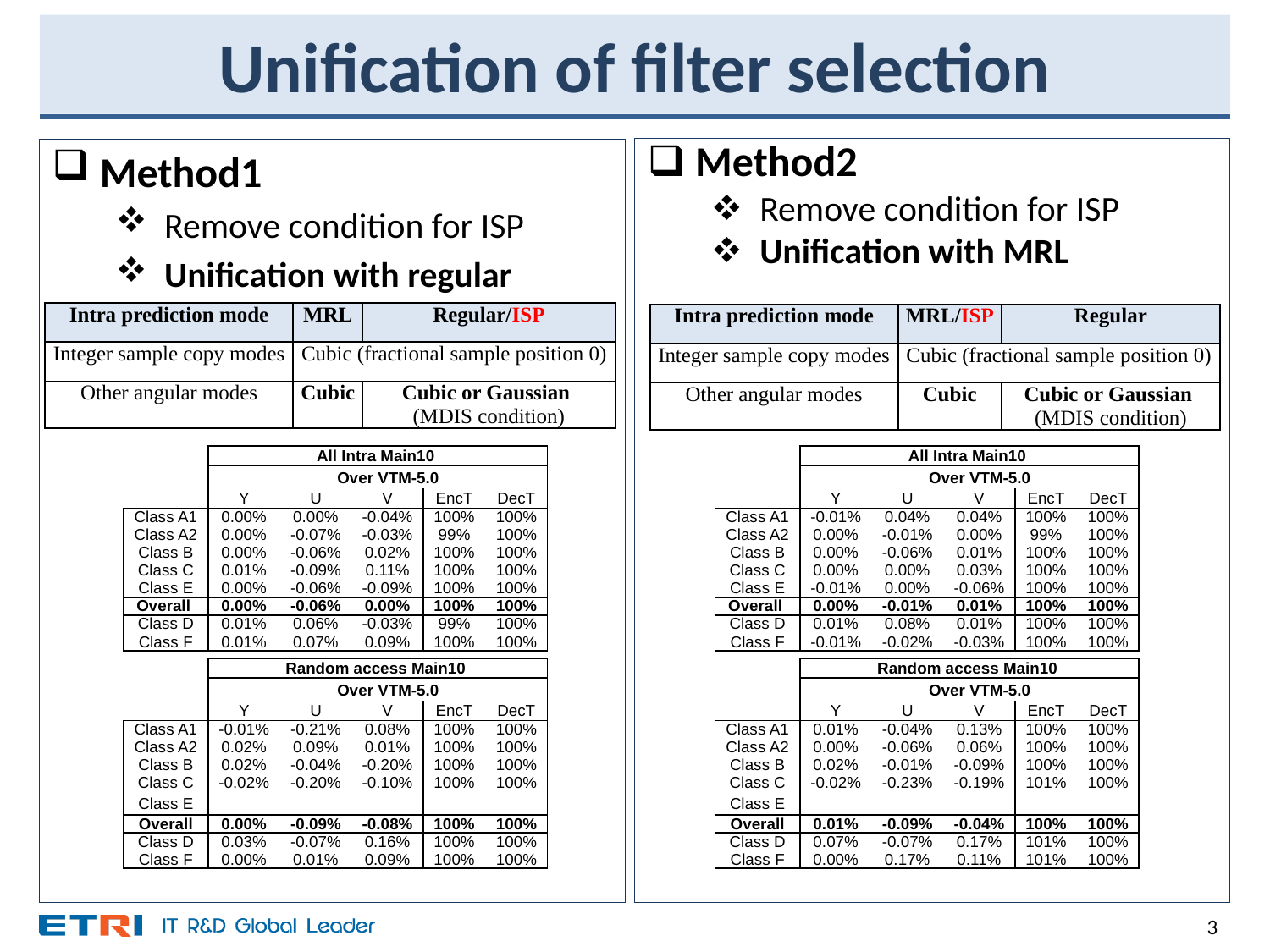

# Unification of filter selection
Method1
Remove condition for ISP
Unification with regular

Method2
Remove condition for ISP
Unification with MRL
| Intra prediction mode | MRL | Regular/ISP |
| --- | --- | --- |
| Integer sample copy modes | Cubic (fractional sample position 0) |  |
| Other angular modes | Cubic | Cubic or Gaussian (MDIS condition) |
| Intra prediction mode | MRL/ISP | Regular |
| --- | --- | --- |
| Integer sample copy modes | Cubic (fractional sample position 0) |  |
| Other angular modes | Cubic | Cubic or Gaussian (MDIS condition) |
|  | All Intra Main10 |  |  |  |  |
| --- | --- | --- | --- | --- | --- |
|  | Over VTM-5.0 |  |  |  |  |
|  | Y | U | V | EncT | DecT |
| Class A1 | 0.00% | 0.00% | -0.04% | 100% | 100% |
| Class A2 | 0.00% | -0.07% | -0.03% | 99% | 100% |
| Class B | 0.00% | -0.06% | 0.02% | 100% | 100% |
| Class C | 0.01% | -0.09% | 0.11% | 100% | 100% |
| Class E | 0.00% | -0.06% | -0.09% | 100% | 100% |
| Overall | 0.00% | -0.06% | 0.00% | 100% | 100% |
| Class D | 0.01% | 0.06% | -0.03% | 99% | 100% |
| Class F | 0.01% | 0.07% | 0.09% | 100% | 100% |
|  |  |  |  |  |  |
|  | Random access Main10 |  |  |  |  |
|  | Over VTM-5.0 |  |  |  |  |
|  | Y | U | V | EncT | DecT |
| Class A1 | -0.01% | -0.21% | 0.08% | 100% | 100% |
| Class A2 | 0.02% | 0.09% | 0.01% | 100% | 100% |
| Class B | 0.02% | -0.04% | -0.20% | 100% | 100% |
| Class C | -0.02% | -0.20% | -0.10% | 100% | 100% |
| Class E |  |  |  |  |  |
| Overall | 0.00% | -0.09% | -0.08% | 100% | 100% |
| Class D | 0.03% | -0.07% | 0.16% | 100% | 100% |
| Class F | 0.00% | 0.01% | 0.09% | 100% | 100% |
|  | All Intra Main10 |  |  |  |  |
| --- | --- | --- | --- | --- | --- |
|  | Over VTM-5.0 |  |  |  |  |
|  | Y | U | V | EncT | DecT |
| Class A1 | -0.01% | 0.04% | 0.04% | 100% | 100% |
| Class A2 | 0.00% | -0.01% | 0.00% | 99% | 100% |
| Class B | 0.00% | -0.06% | 0.01% | 100% | 100% |
| Class C | 0.00% | 0.00% | 0.03% | 100% | 100% |
| Class E | -0.01% | 0.00% | -0.06% | 100% | 100% |
| Overall | 0.00% | -0.01% | 0.01% | 100% | 100% |
| Class D | 0.01% | 0.08% | 0.01% | 100% | 100% |
| Class F | -0.01% | -0.02% | -0.03% | 100% | 100% |
|  |  |  |  |  |  |
|  | Random access Main10 |  |  |  |  |
|  | Over VTM-5.0 |  |  |  |  |
|  | Y | U | V | EncT | DecT |
| Class A1 | 0.01% | -0.04% | 0.13% | 100% | 100% |
| Class A2 | 0.00% | -0.06% | 0.06% | 100% | 100% |
| Class B | 0.02% | -0.01% | -0.09% | 100% | 100% |
| Class C | -0.02% | -0.23% | -0.19% | 101% | 100% |
| Class E |  |  |  |  |  |
| Overall | 0.01% | -0.09% | -0.04% | 100% | 100% |
| Class D | 0.07% | -0.07% | 0.17% | 101% | 100% |
| Class F | 0.00% | 0.17% | 0.11% | 101% | 100% |
3